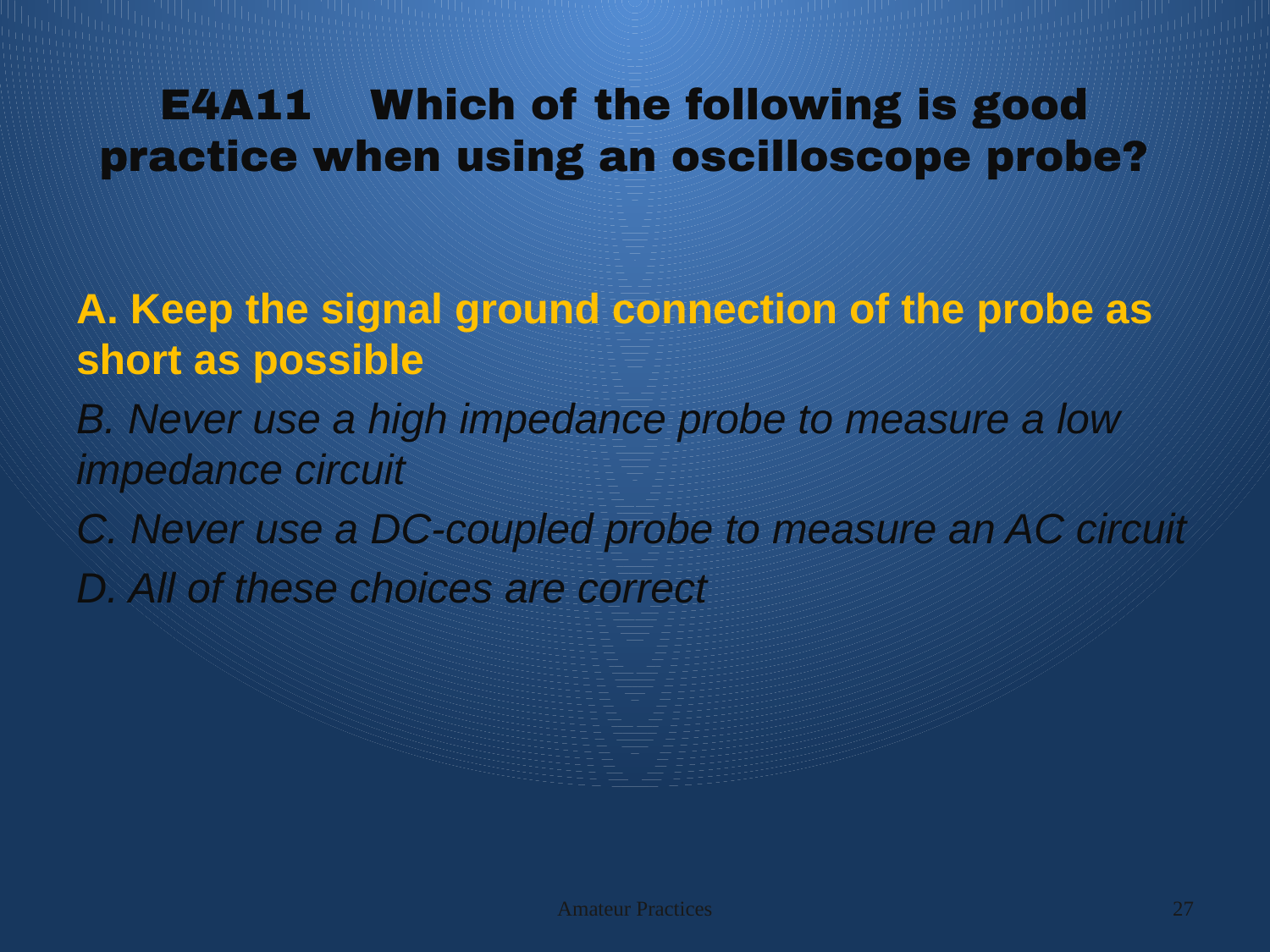

# E4A11    Which of the following is good practice when using an oscilloscope probe?
A. Keep the signal ground connection of the probe as short as possible
B. Never use a high impedance probe to measure a low impedance circuit
C. Never use a DC-coupled probe to measure an AC circuit
D. All of these choices are correct
Amateur Practices
27